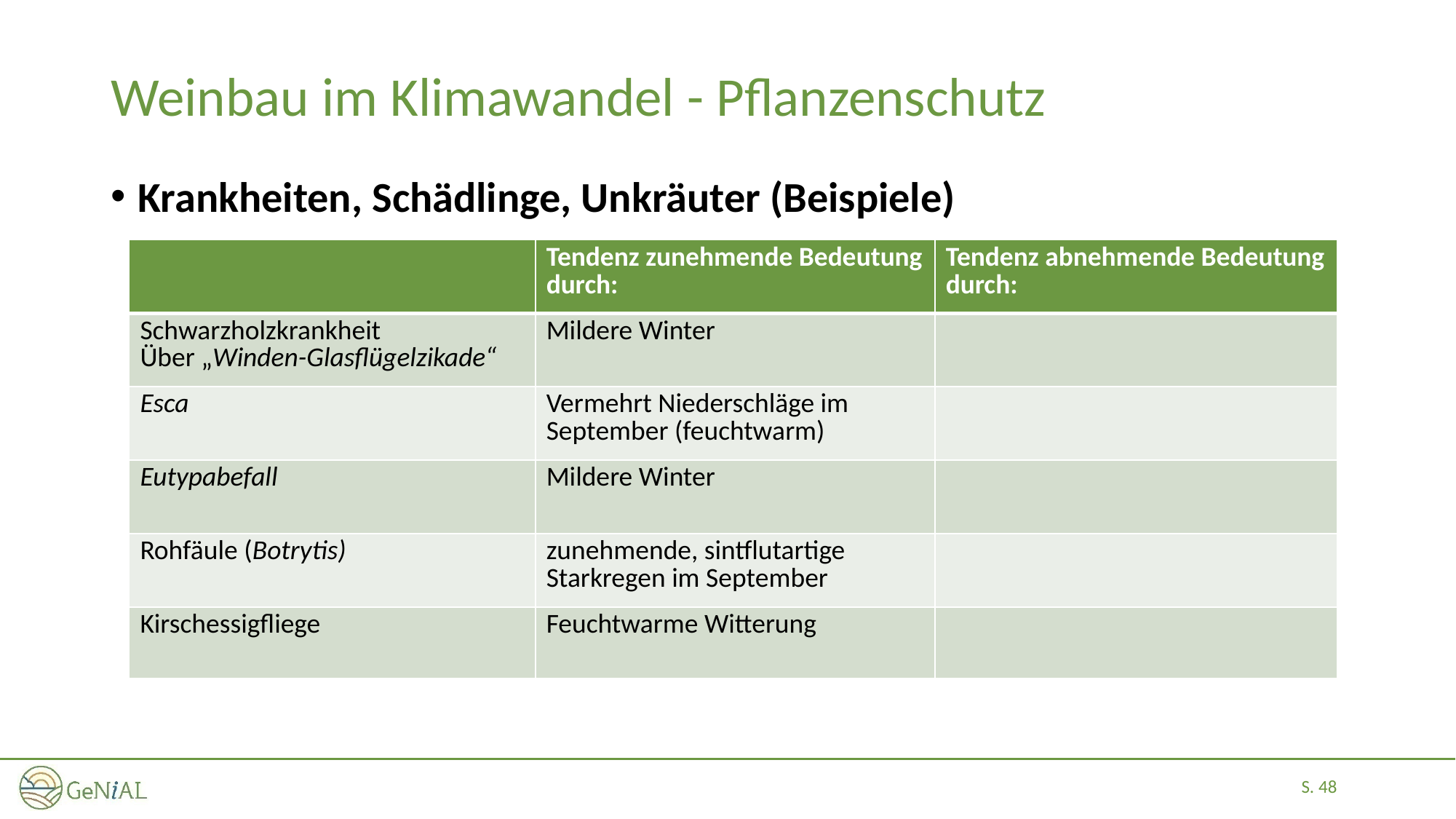

# Weinbau im Klimawandel - Pflanzenschutz
Krankheiten, Schädlinge, Unkräuter (Beispiele)
|  | Tendenz zunehmende Bedeutung durch: | Tendenz abnehmende Bedeutung durch: |
| --- | --- | --- |
| Schwarzholzkrankheit Über „Winden-Glasflügelzikade“ | Mildere Winter |  |
| Esca | Vermehrt Niederschläge im September (feuchtwarm) |  |
| Eutypabefall | Mildere Winter |  |
| Rohfäule (Botrytis) | zunehmende, sintflutartige Starkregen im September |  |
| Kirschessigfliege | Feuchtwarme Witterung |  |